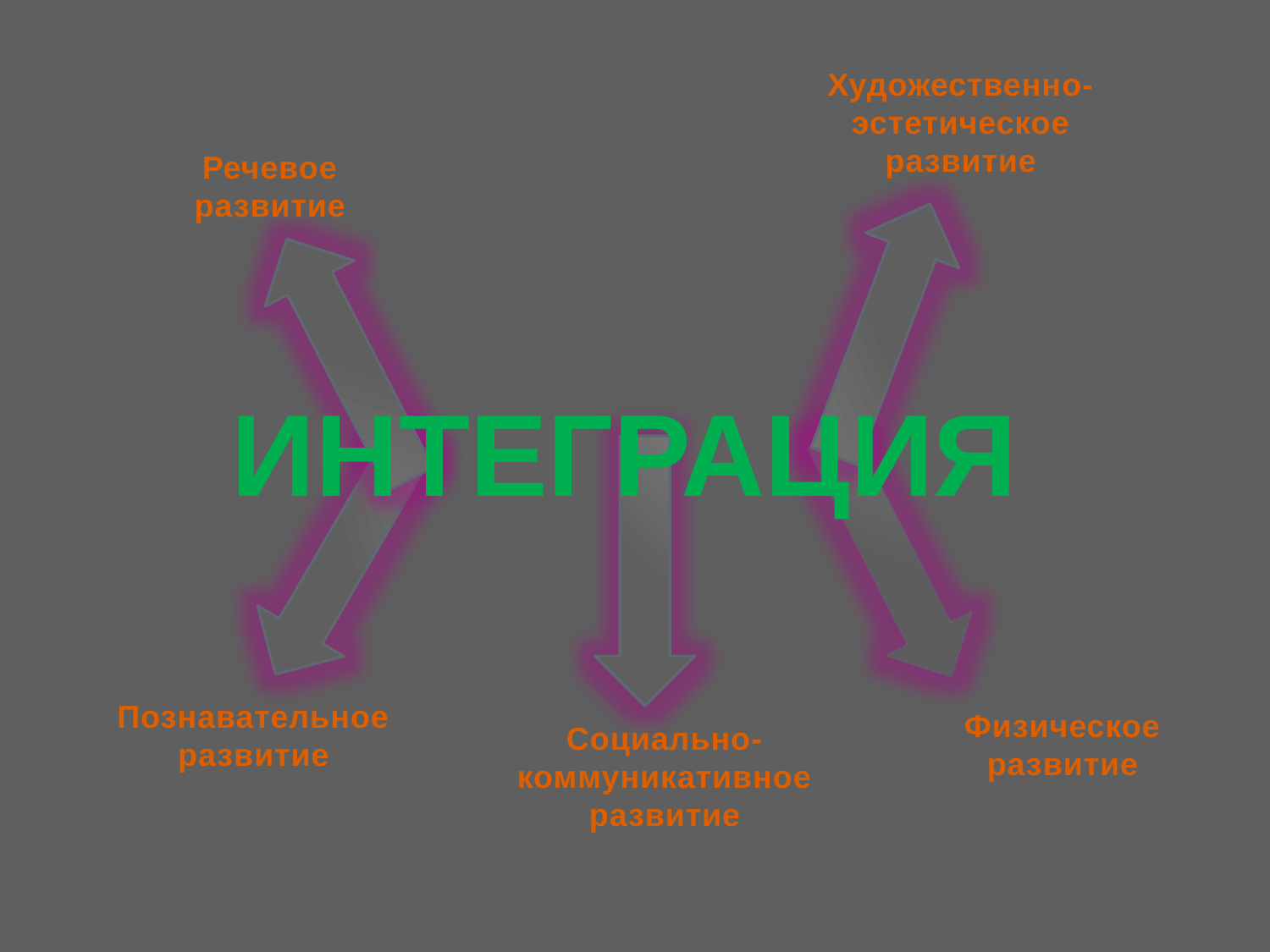

Художественно-эстетическое развитие
Речевое развитие

# ИНТЕГРАЦИЯ

Познавательное развитие
Физическое развитие
Социально-коммуникативное развитие